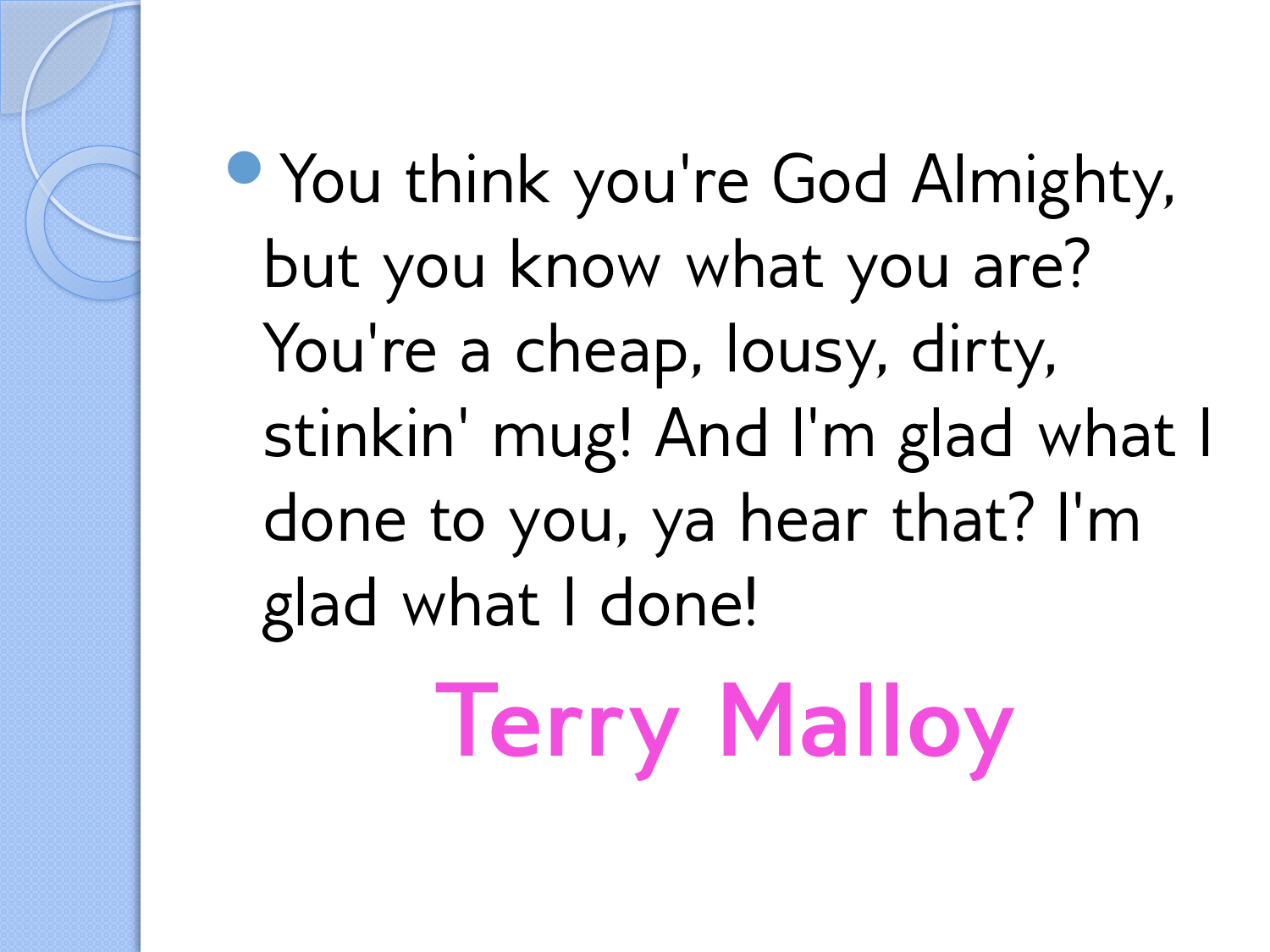

#
You think you're God Almighty, but you know what you are? You're a cheap, lousy, dirty, stinkin' mug! And I'm glad what I done to you, ya hear that? I'm glad what I done!
Terry Malloy